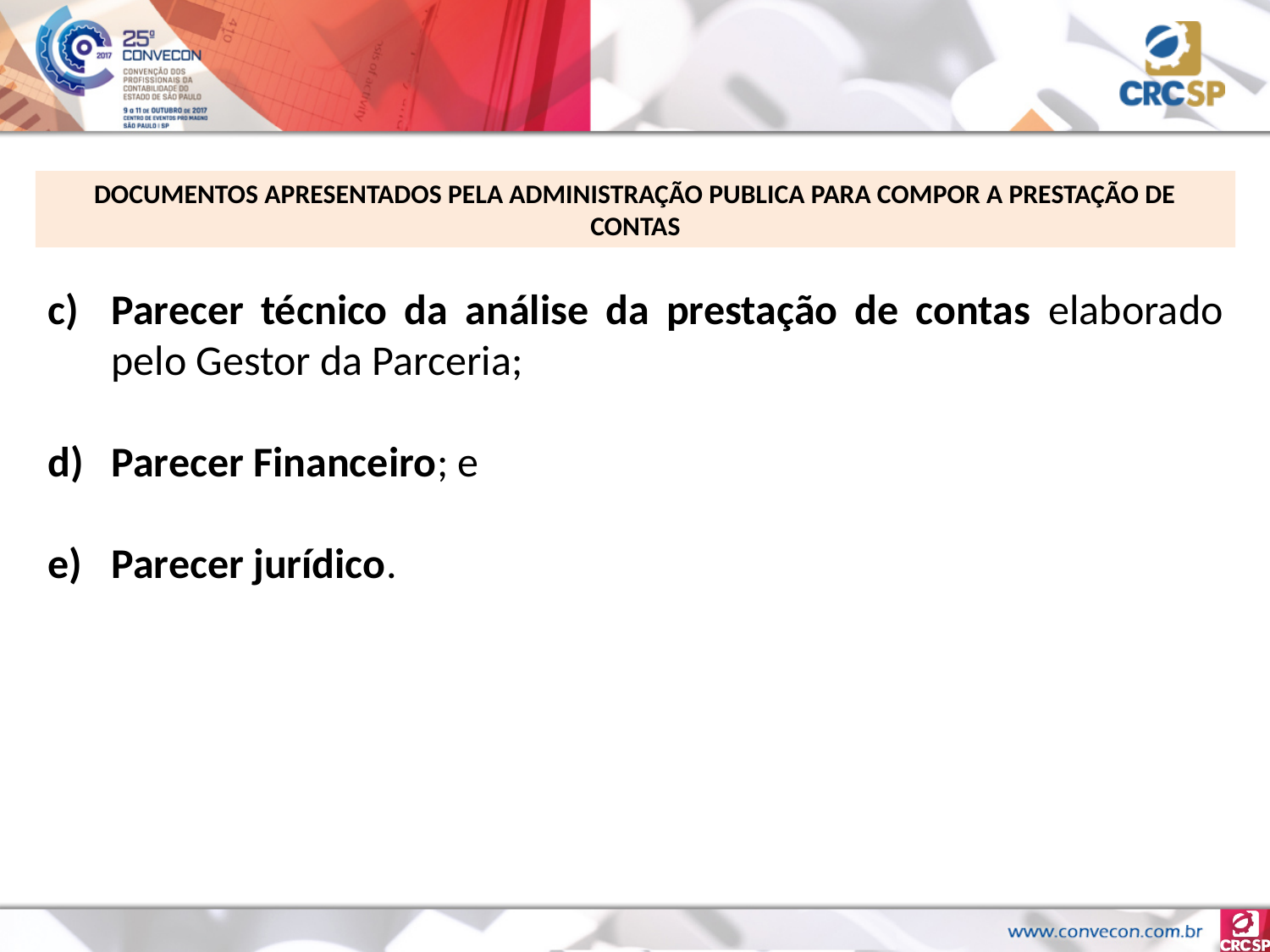

DOCUMENTOS APRESENTADOS PELA ADMINISTRAÇÃO PUBLICA PARA COMPOR A PRESTAÇÃO DE CONTAS
Parecer técnico da análise da prestação de contas elaborado pelo Gestor da Parceria;

Parecer Financeiro; e

Parecer jurídico.